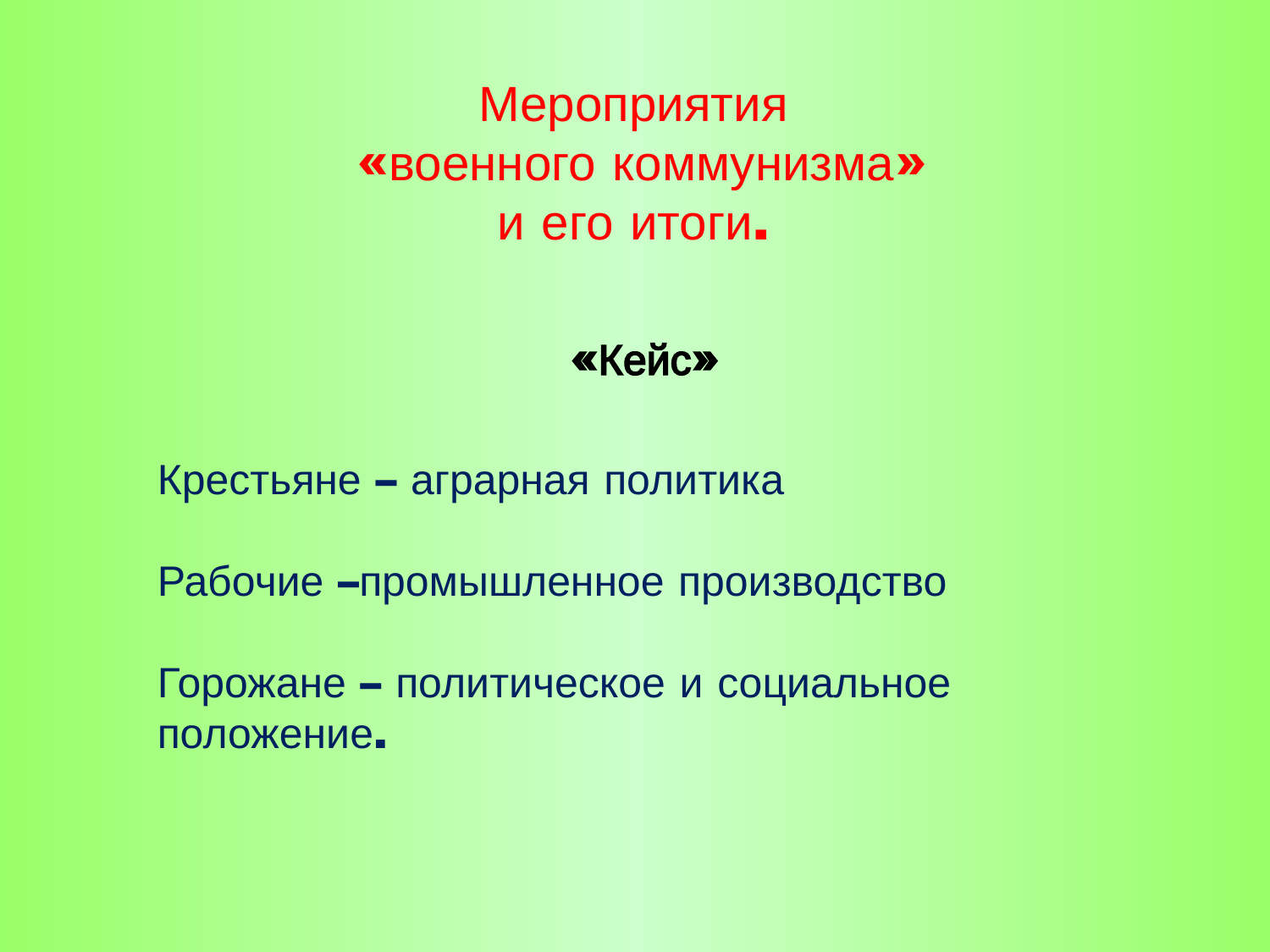

Мероприятия
«военного коммунизма»
и его итоги.
«Кейс»
Крестьяне – аграрная политика

Рабочие –промышленное производство

Горожане – политическое и социальное положение.